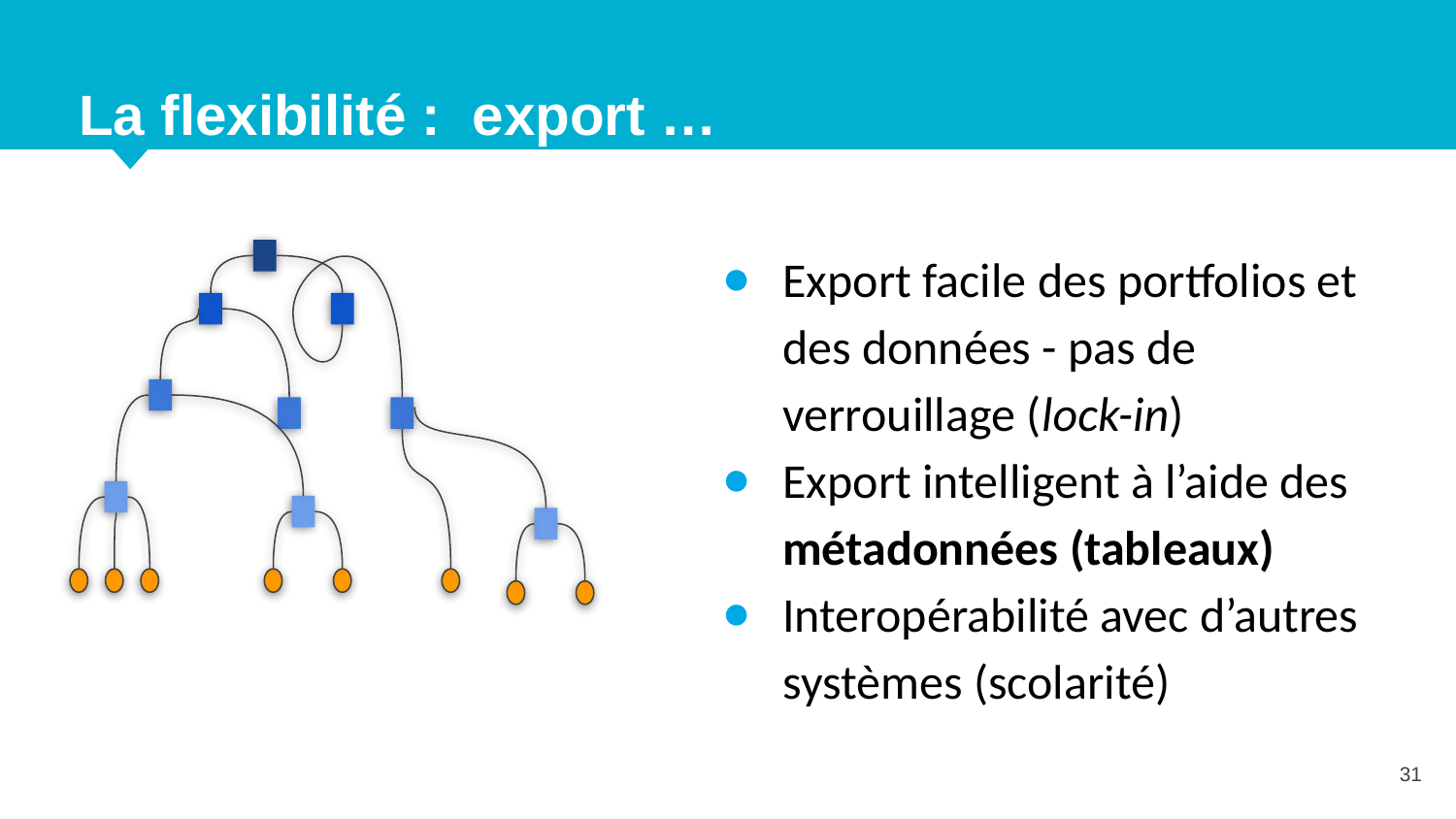

# La flexibilité :  export …
Export facile des portfolios et des données - pas de verrouillage (lock-in)
Export intelligent à l’aide des métadonnées (tableaux)
Interopérabilité avec d’autres systèmes (scolarité)

31